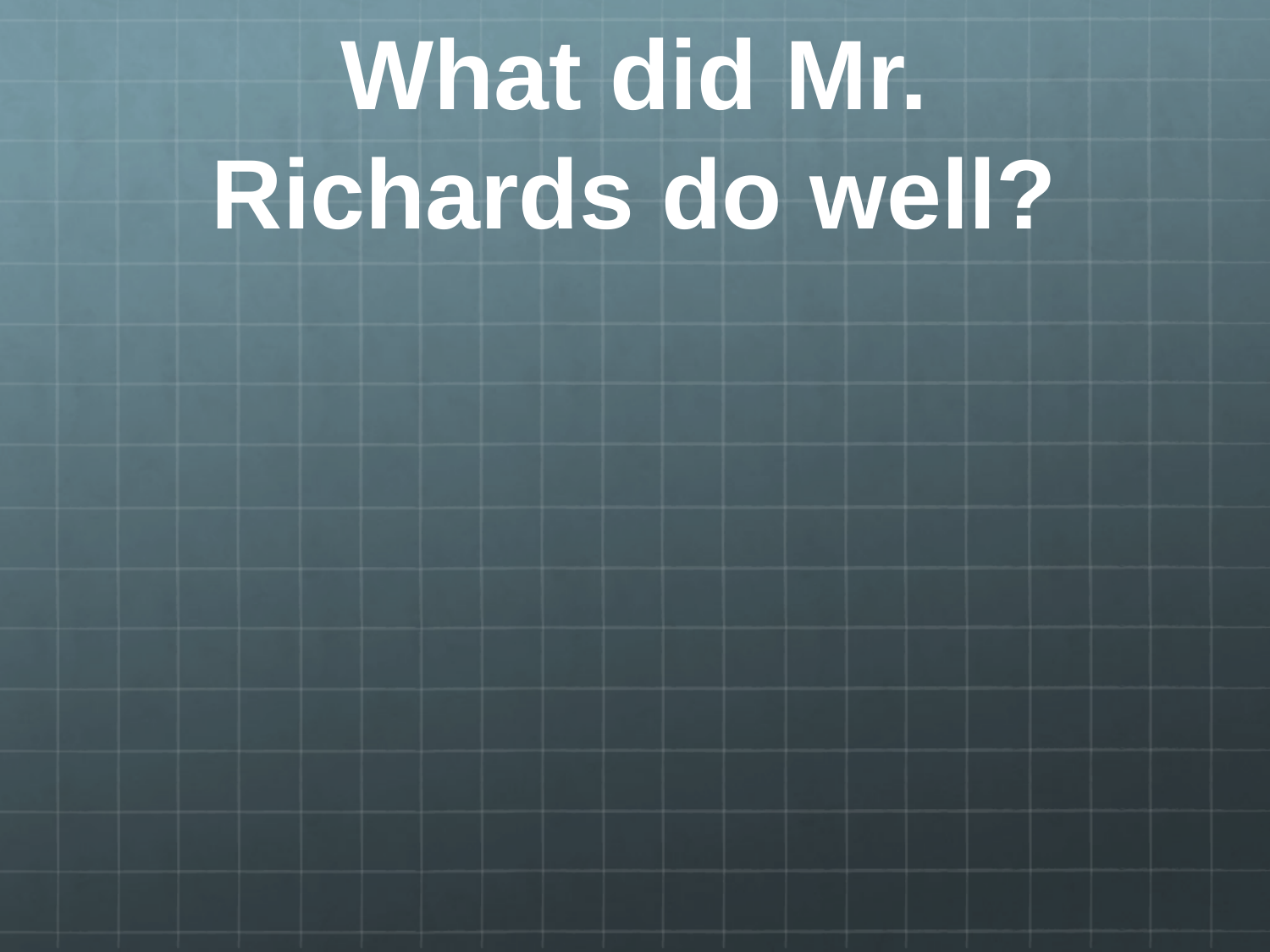

# What did Mr. Richards do well?